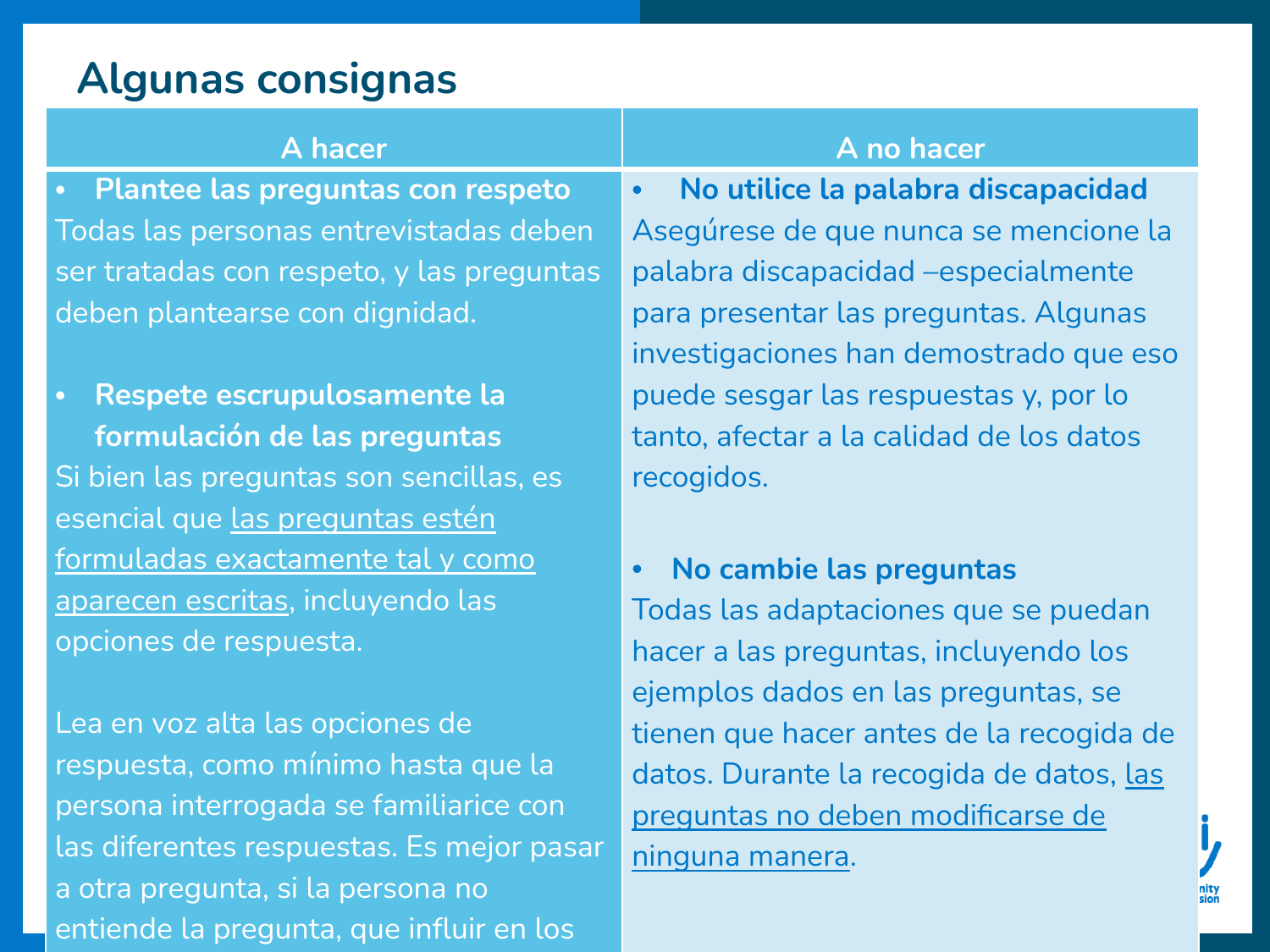

# Algunas consignas
| A hacer | A no hacer |
| --- | --- |
| Plantee las preguntas con respeto Todas las personas entrevistadas deben ser tratadas con respeto, y las preguntas deben plantearse con dignidad.     Respete escrupulosamente la formulación de las preguntas Si bien las preguntas son sencillas, es esencial que las preguntas estén formuladas exactamente tal y como aparecen escritas, incluyendo las opciones de respuesta. Lea en voz alta las opciones de respuesta, como mínimo hasta que la persona interrogada se familiarice con las diferentes respuestas. Es mejor pasar a otra pregunta, si la persona no entiende la pregunta, que influir en los datos al interpretarlo de forma incorrecta. | No utilice la palabra discapacidad Asegúrese de que nunca se mencione la palabra discapacidad –especialmente para presentar las preguntas. Algunas investigaciones han demostrado que eso puede sesgar las respuestas y, por lo tanto, afectar a la calidad de los datos recogidos. No cambie las preguntas Todas las adaptaciones que se puedan hacer a las preguntas, incluyendo los ejemplos dados en las preguntas, se tienen que hacer antes de la recogida de datos. Durante la recogida de datos, las preguntas no deben modificarse de ninguna manera. |